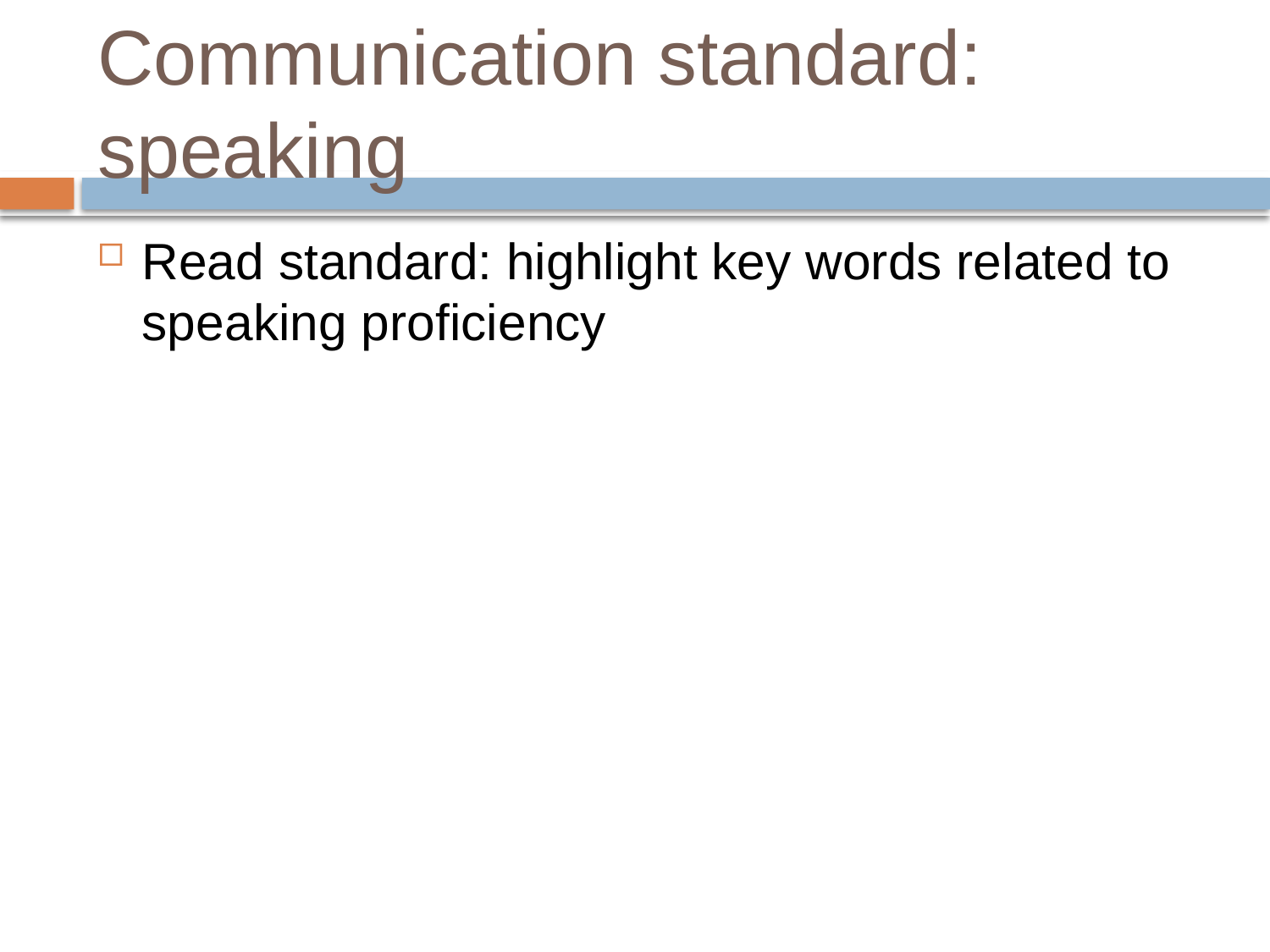

# Communication standard: speaking
Read standard: highlight key words related to speaking proficiency